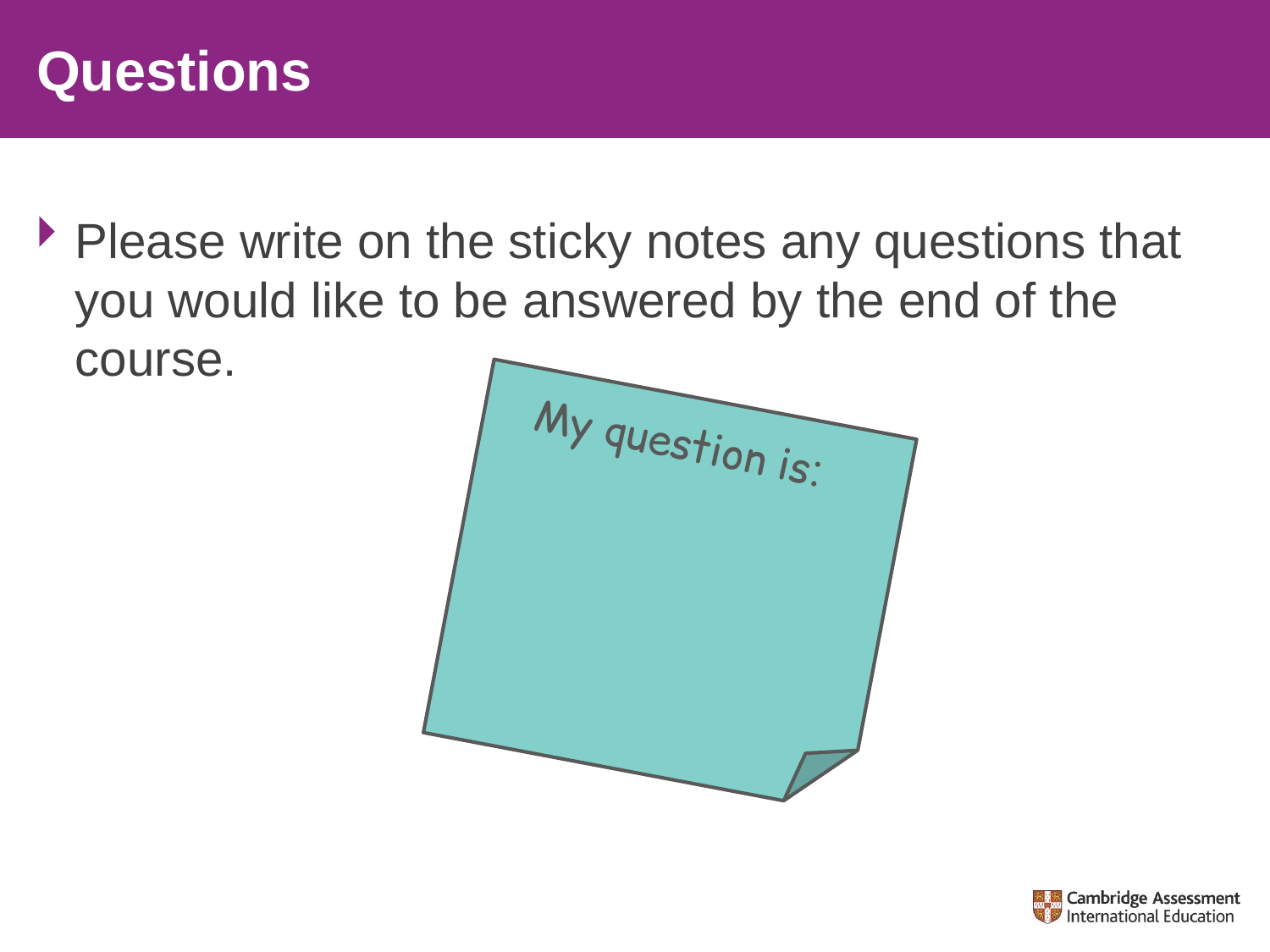

# Questions
Please write on the sticky notes any questions that you would like to be answered by the end of the course.

My question is: